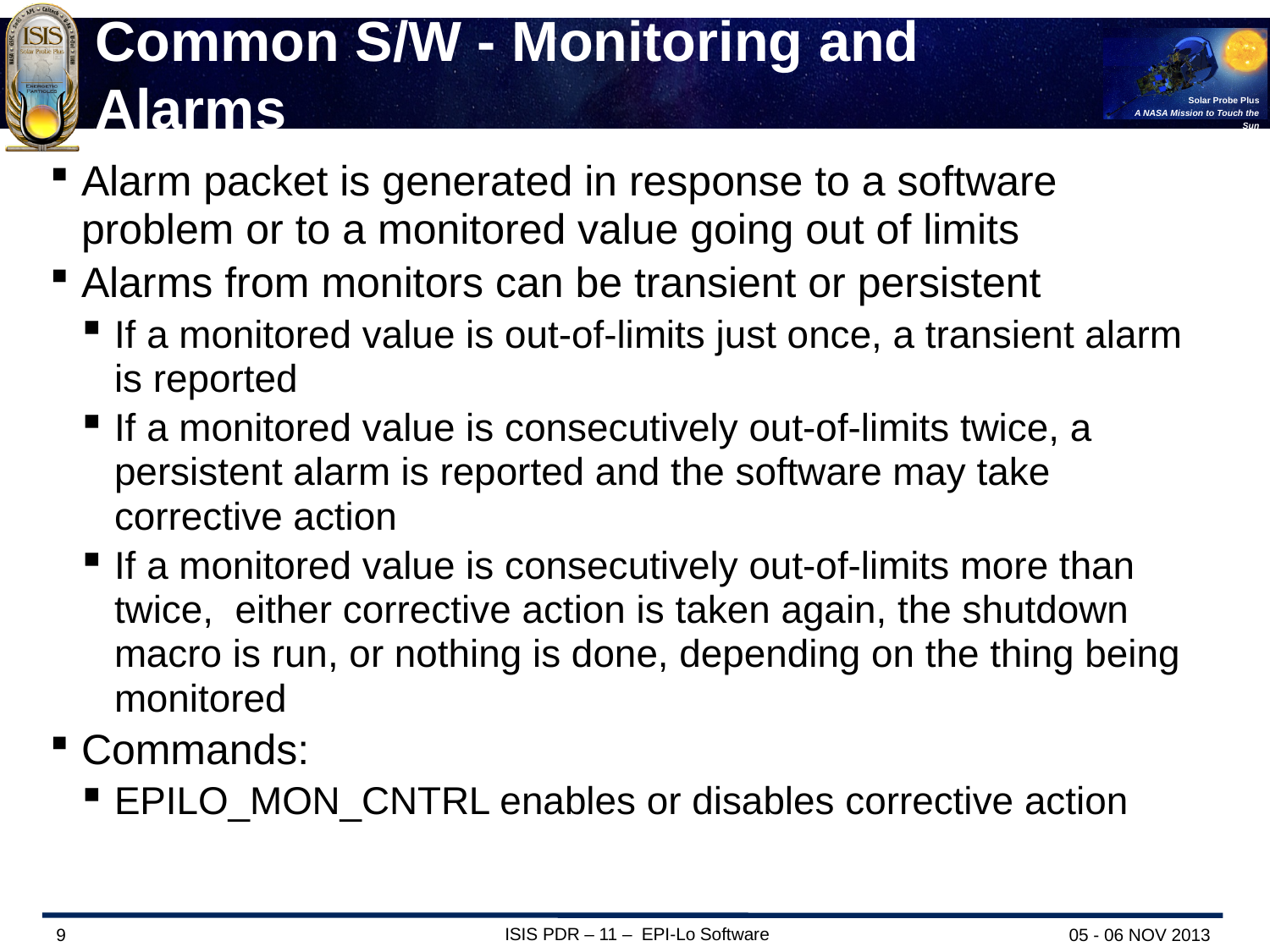

# Common S/W - Monitoring and Alarms
Alarm packet is generated in response to a software problem or to a monitored value going out of limits
Alarms from monitors can be transient or persistent
If a monitored value is out-of-limits just once, a transient alarm is reported
If a monitored value is consecutively out-of-limits twice, a persistent alarm is reported and the software may take corrective action
If a monitored value is consecutively out-of-limits more than twice,  either corrective action is taken again, the shutdown macro is run, or nothing is done, depending on the thing being monitored
Commands:
EPILO_MON_CNTRL enables or disables corrective action